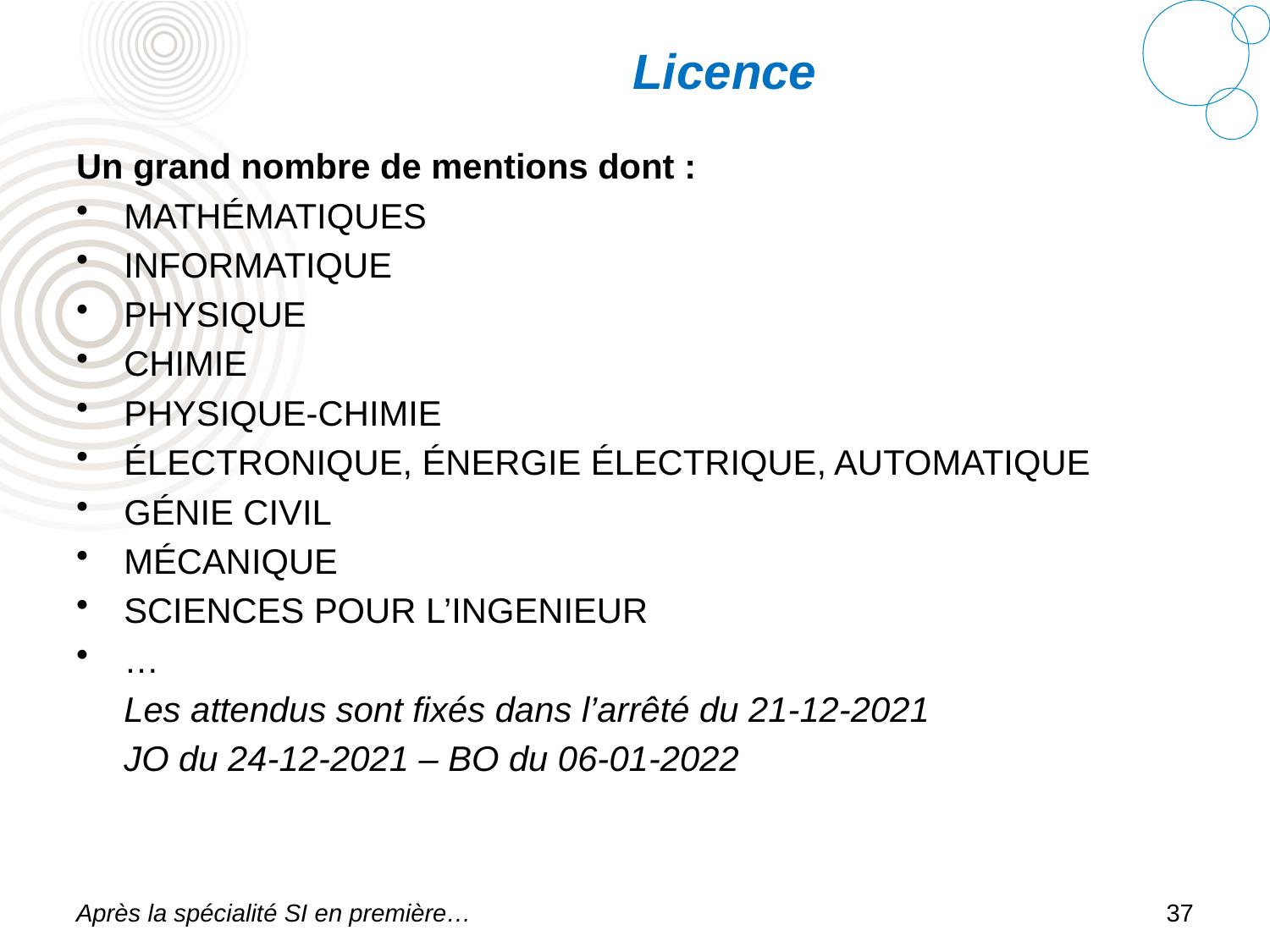

# Licence
Un grand nombre de mentions dont :
MATHÉMATIQUES
INFORMATIQUE
PHYSIQUE
CHIMIE
PHYSIQUE-CHIMIE
ÉLECTRONIQUE, ÉNERGIE ÉLECTRIQUE, AUTOMATIQUE
GÉNIE CIVIL
MÉCANIQUE
SCIENCES POUR L’INGENIEUR
…
	Les attendus sont fixés dans l’arrêté du 21-12-2021
	JO du 24-12-2021 – BO du 06-01-2022

Après la spécialité SI en première…
37